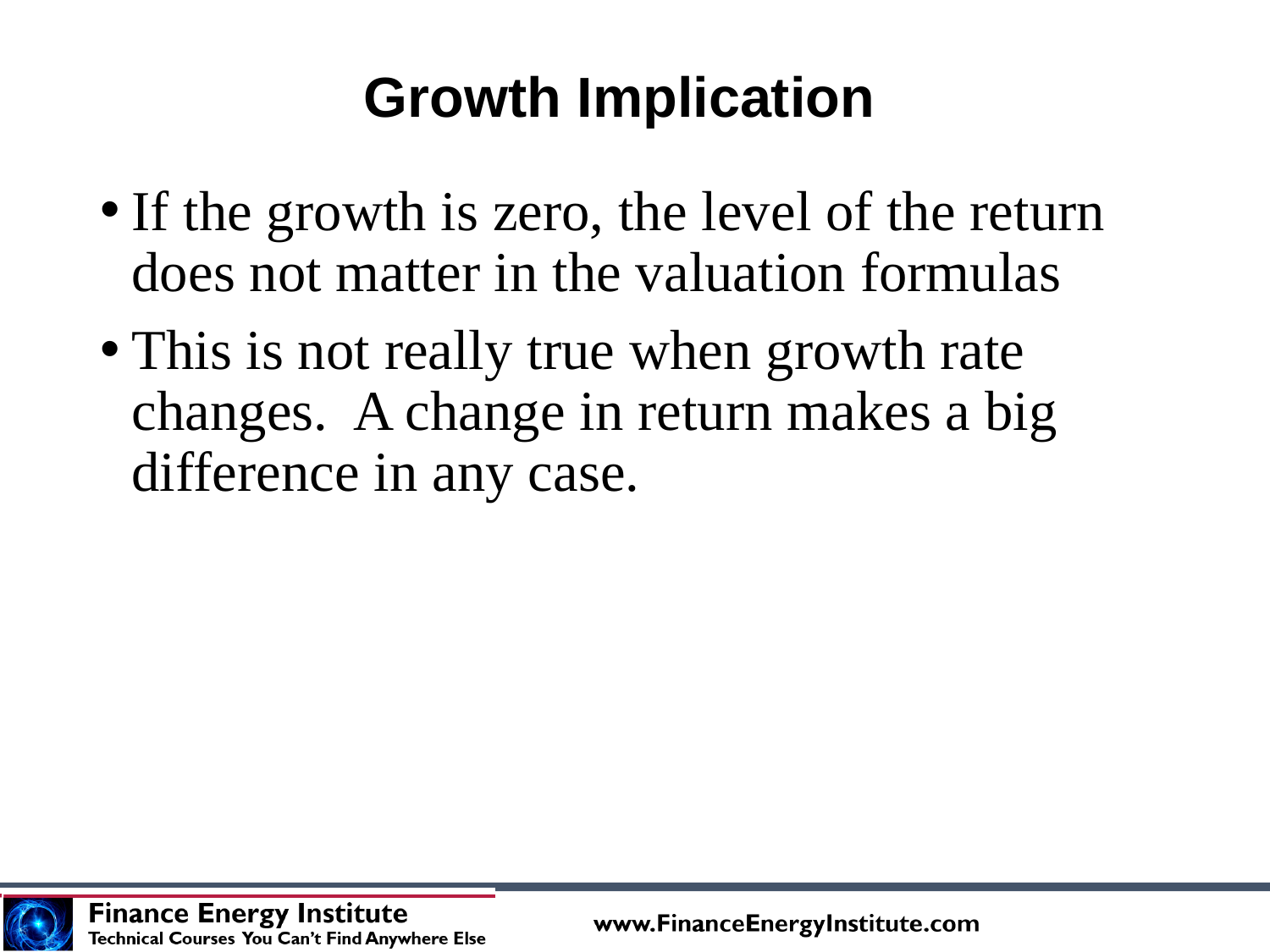

# Growth Implication
If the growth is zero, the level of the return does not matter in the valuation formulas
This is not really true when growth rate changes.  A change in return makes a big difference in any case.